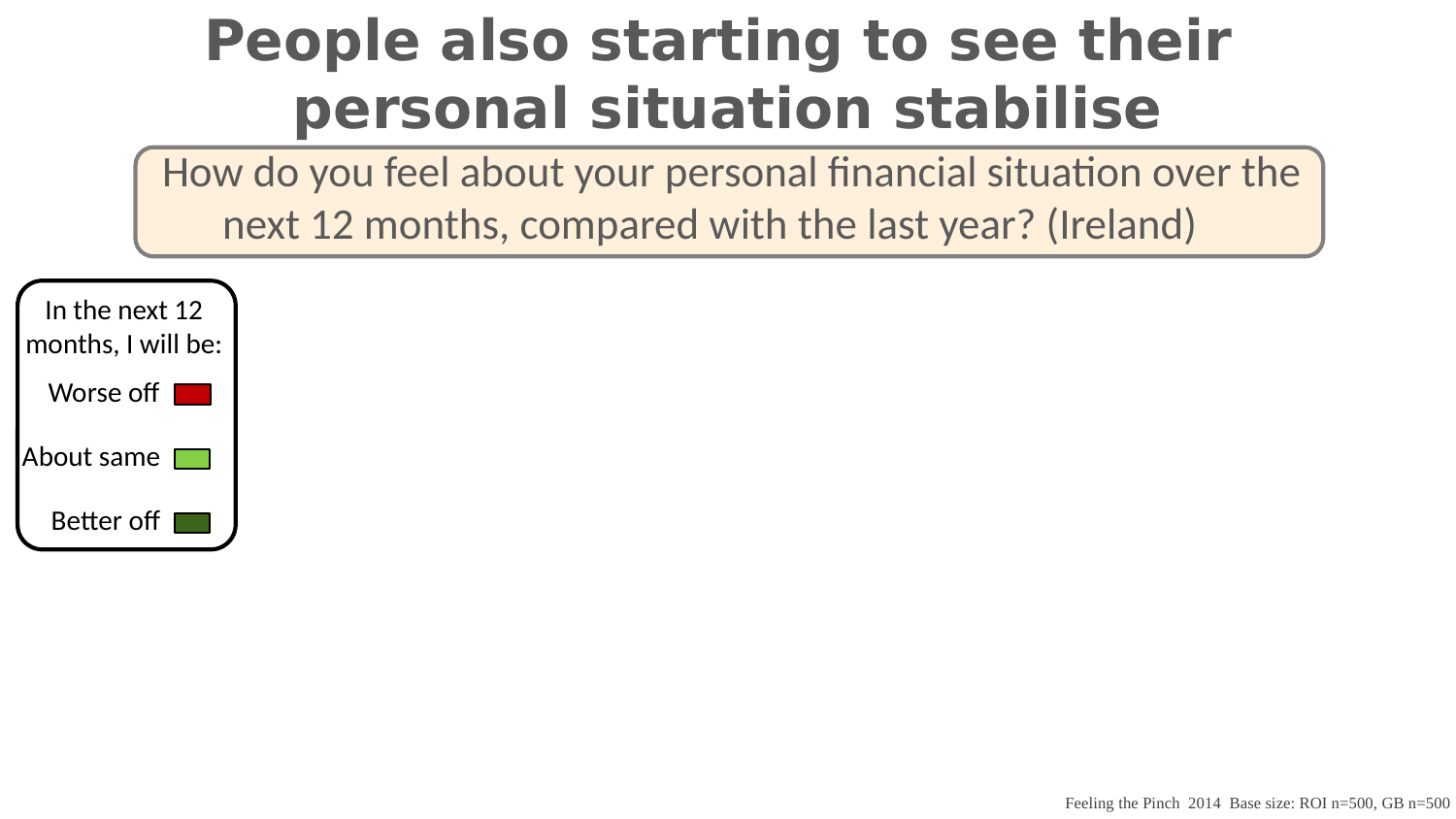

People also starting to see their
personal situation stabilise

### Chart

| Category |  Don't know |  I will be better off over the next 12 months |  I will be about the same over the next 12 months |  I will be worse off over the next 12 months |
|---|---|---|---|---|
| Jan-09 | 1.1388046230348439 | 8.251943619217052 | 40.32054602438561 | 50.28870573336243 |
| Sep-10 | 1.6677289206807524 | 12.241158341065542 | 45.45929393210863 | 40.63181880614511 |
| Mar-11 | 2.1578573800961878 | 8.735680684452875 | 38.58197259250261 | 50.52448934294813 |
| Jan-12 | 1.0884501697416888 | 10.584382174459 | 37.3146817611781 | 51.01248589462105 |
| Jan-13 | 1.9352427093397935 | 10.44589462425247 | 37.187872063020876 | 50.430990603386796 |
| Jan-14 | 4.0 | 14.0 | 50.0 | 31.0 |
How do you feel about your personal financial situation over the
next 12 months, compared with the last year? (Ireland)

In the next 12
months, I will be:
Worse off

About same

Better off

Feeling the Pinch  2014  Base size: ROI n=500, GB n=500